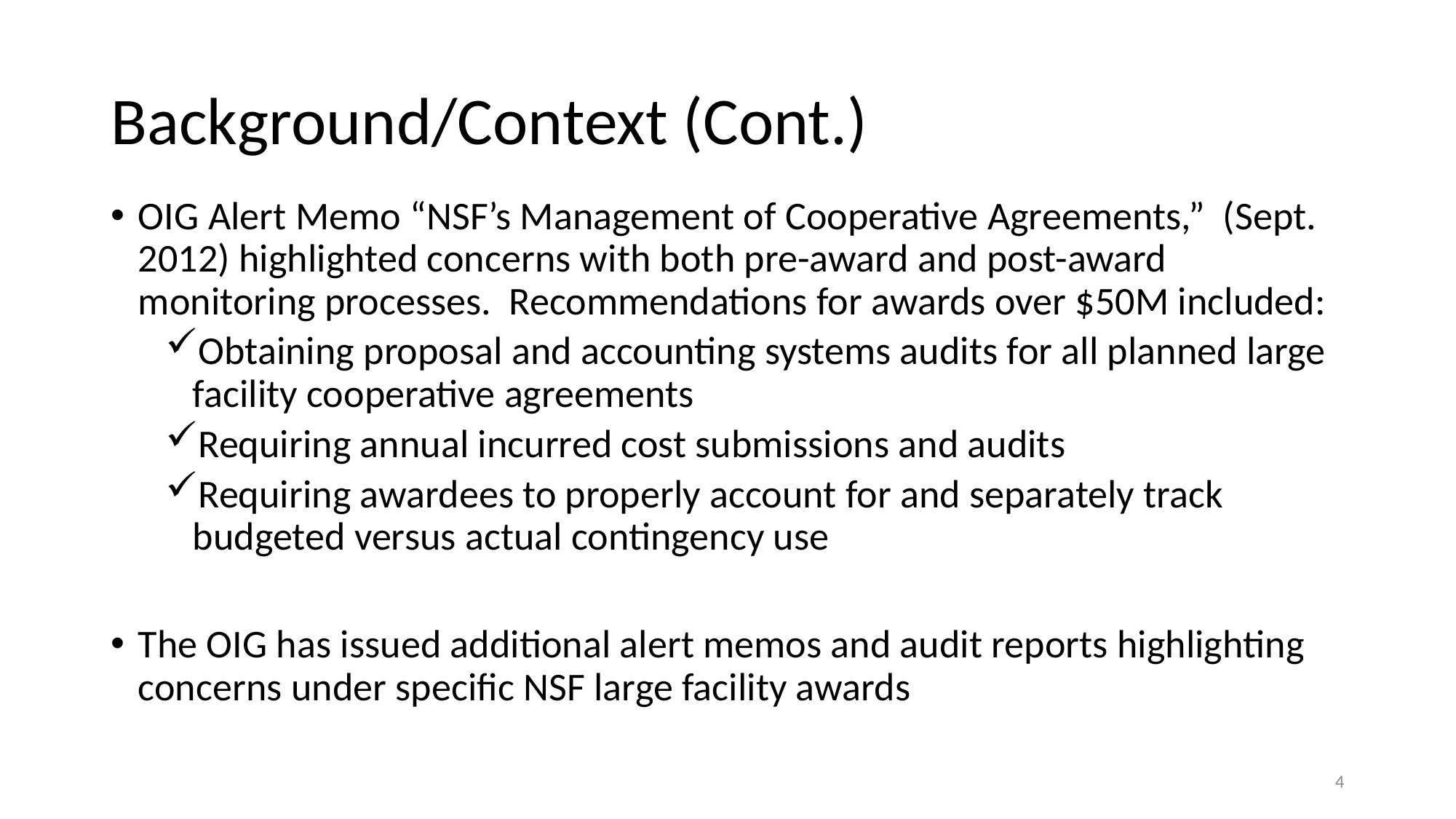

# Background/Context (Cont.)
OIG Alert Memo “NSF’s Management of Cooperative Agreements,”  (Sept. 2012) highlighted concerns with both pre-award and post-award monitoring processes.  Recommendations for awards over $50M included:
Obtaining proposal and accounting systems audits for all planned large facility cooperative agreements
Requiring annual incurred cost submissions and audits
Requiring awardees to properly account for and separately track budgeted versus actual contingency use

The OIG has issued additional alert memos and audit reports highlighting concerns under specific NSF large facility awards
4